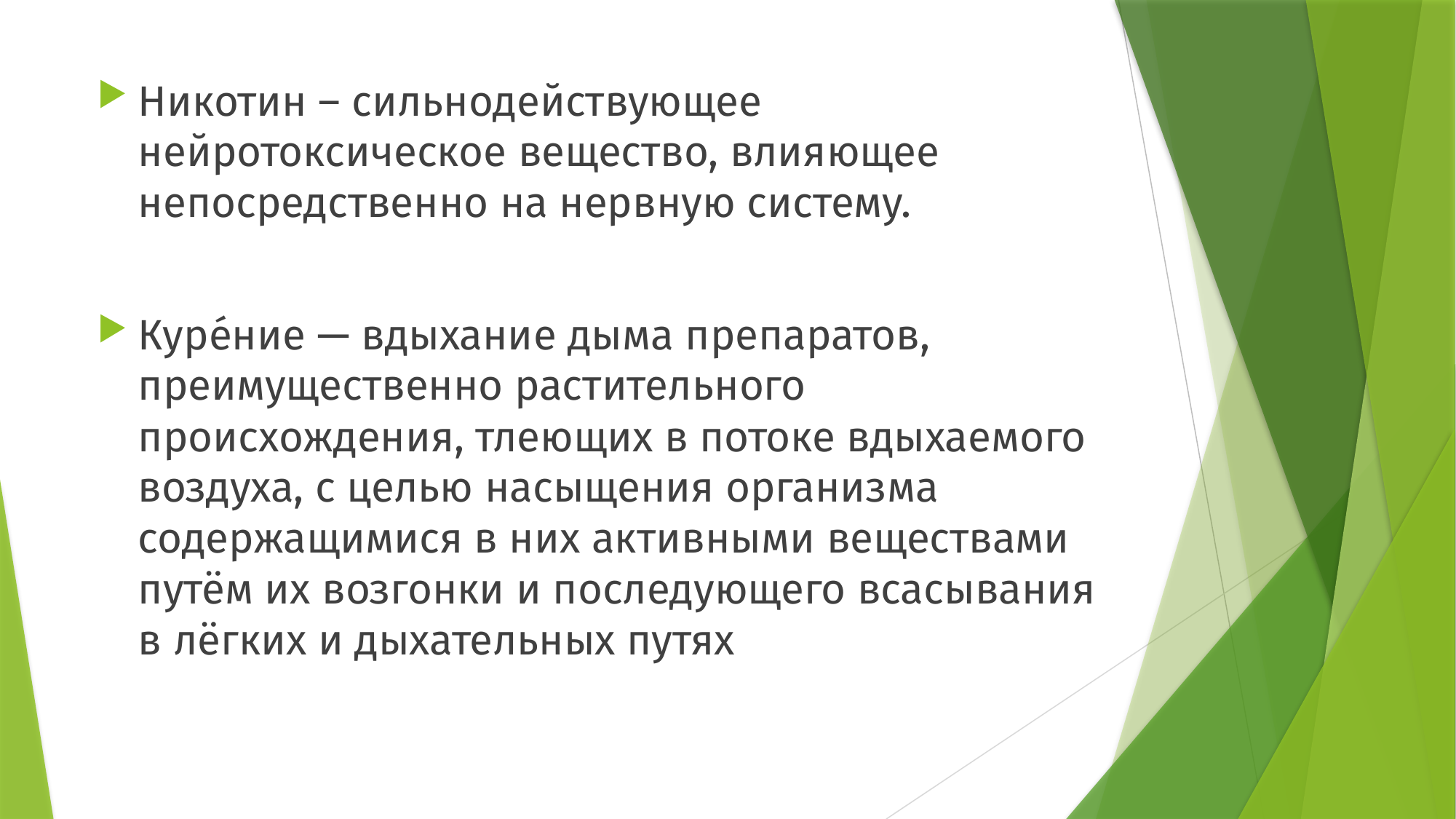

Никотин – сильнодействующее нейротоксическое вещество, влияющее непосредственно на нервную систему.

Куре́ние — вдыхание дыма препаратов, преимущественно растительного происхождения, тлеющих в потоке вдыхаемого воздуха, с целью насыщения организма содержащимися в них активными веществами путём их возгонки и последующего всасывания в лёгких и дыхательных путях